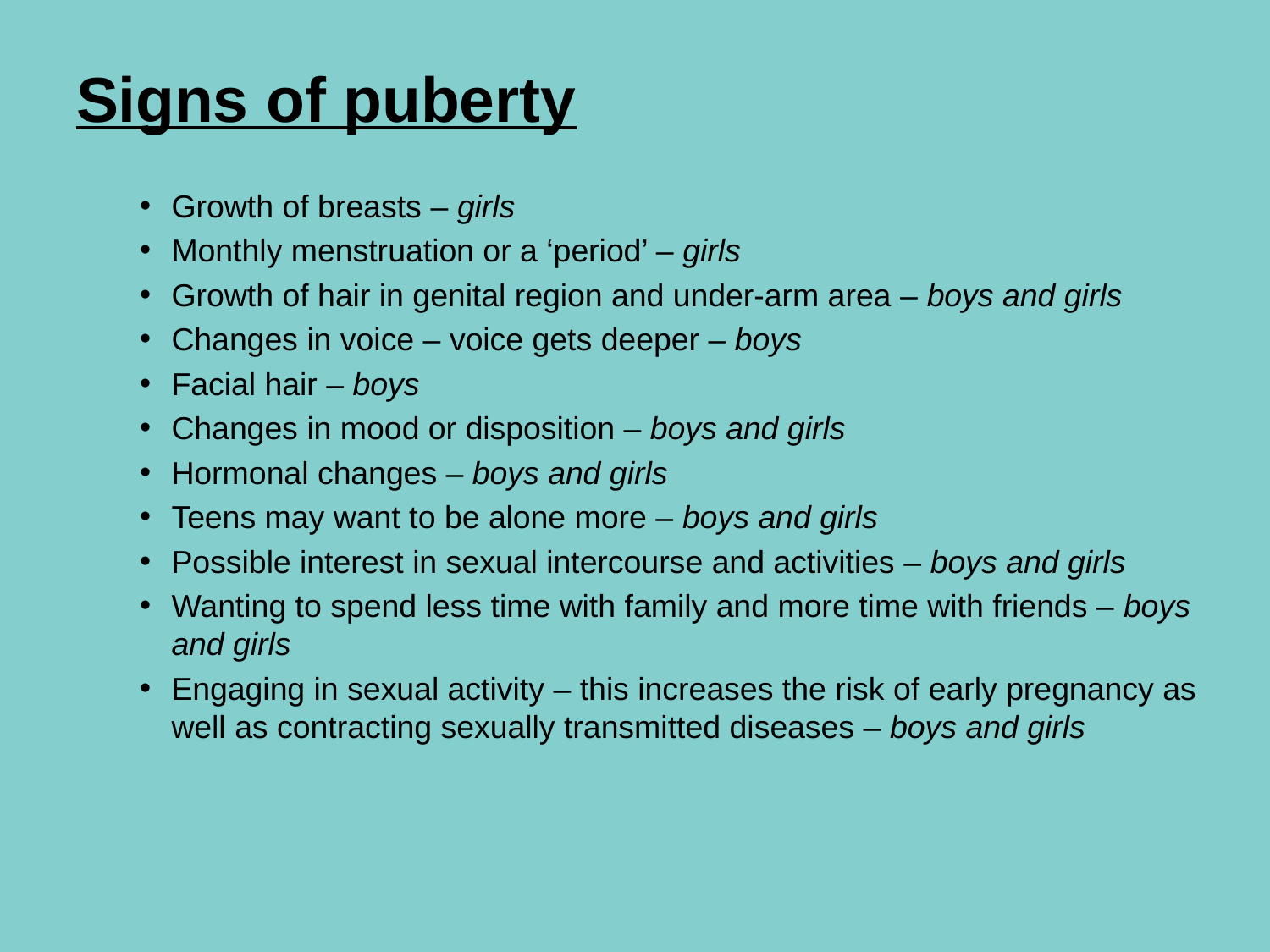

# Signs of puberty
Growth of breasts – girls
Monthly menstruation or a ‘period’ – girls
Growth of hair in genital region and under-arm area – boys and girls
Changes in voice – voice gets deeper – boys
Facial hair – boys
Changes in mood or disposition – boys and girls
Hormonal changes – boys and girls
Teens may want to be alone more – boys and girls
Possible interest in sexual intercourse and activities – boys and girls
Wanting to spend less time with family and more time with friends – boys and girls
Engaging in sexual activity – this increases the risk of early pregnancy as well as contracting sexually transmitted diseases – boys and girls